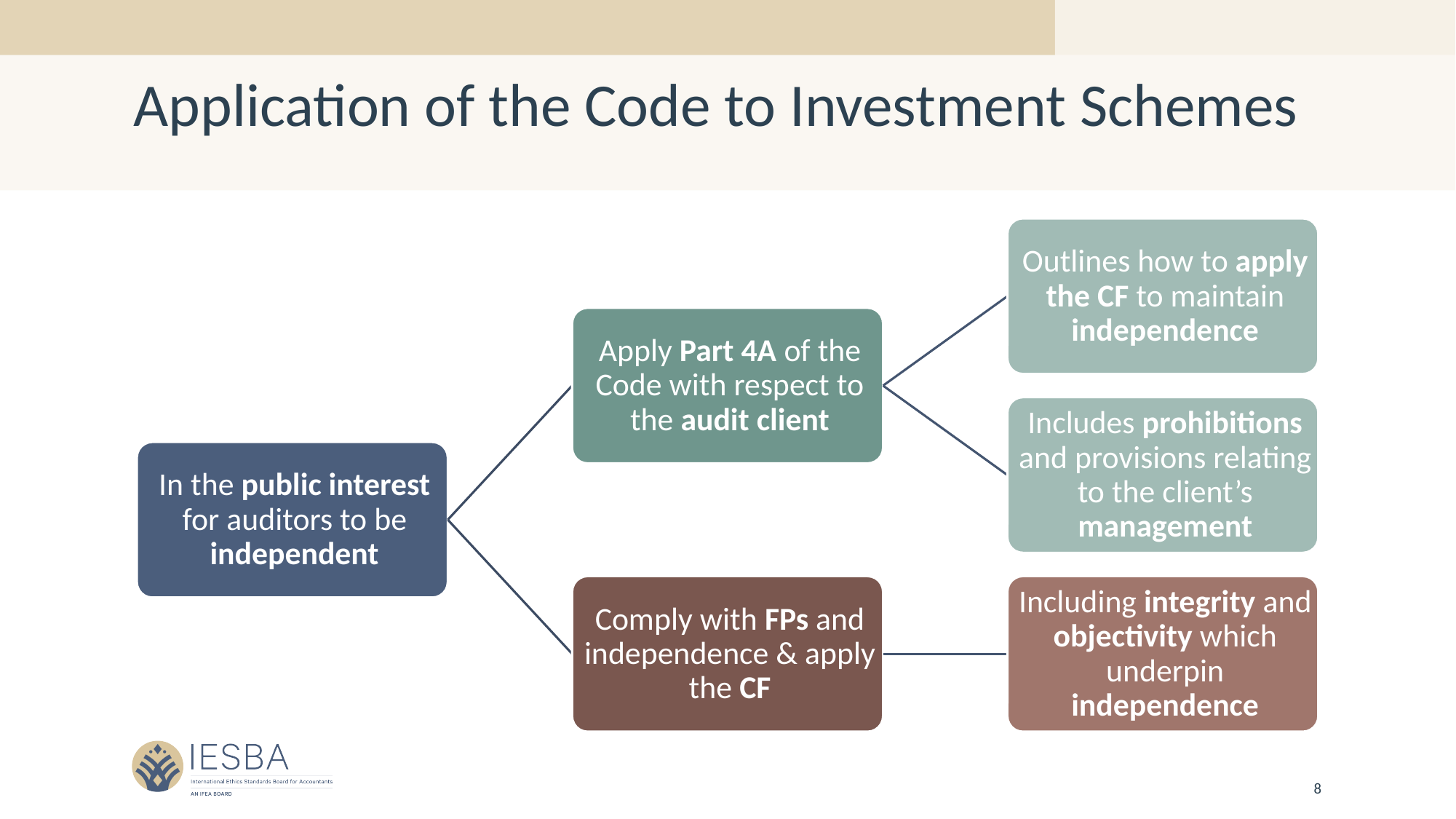

# Application of the Code to Investment Schemes
In the public interest for auditors to be independent

Apply Part 4A of the Code with respect to the audit client

Outlines how to apply the CF to maintain independence

Includes prohibitions and provisions relating to the client’s management

Comply with FPs and independence & apply the CF

Including integrity and objectivity which underpin independence
8